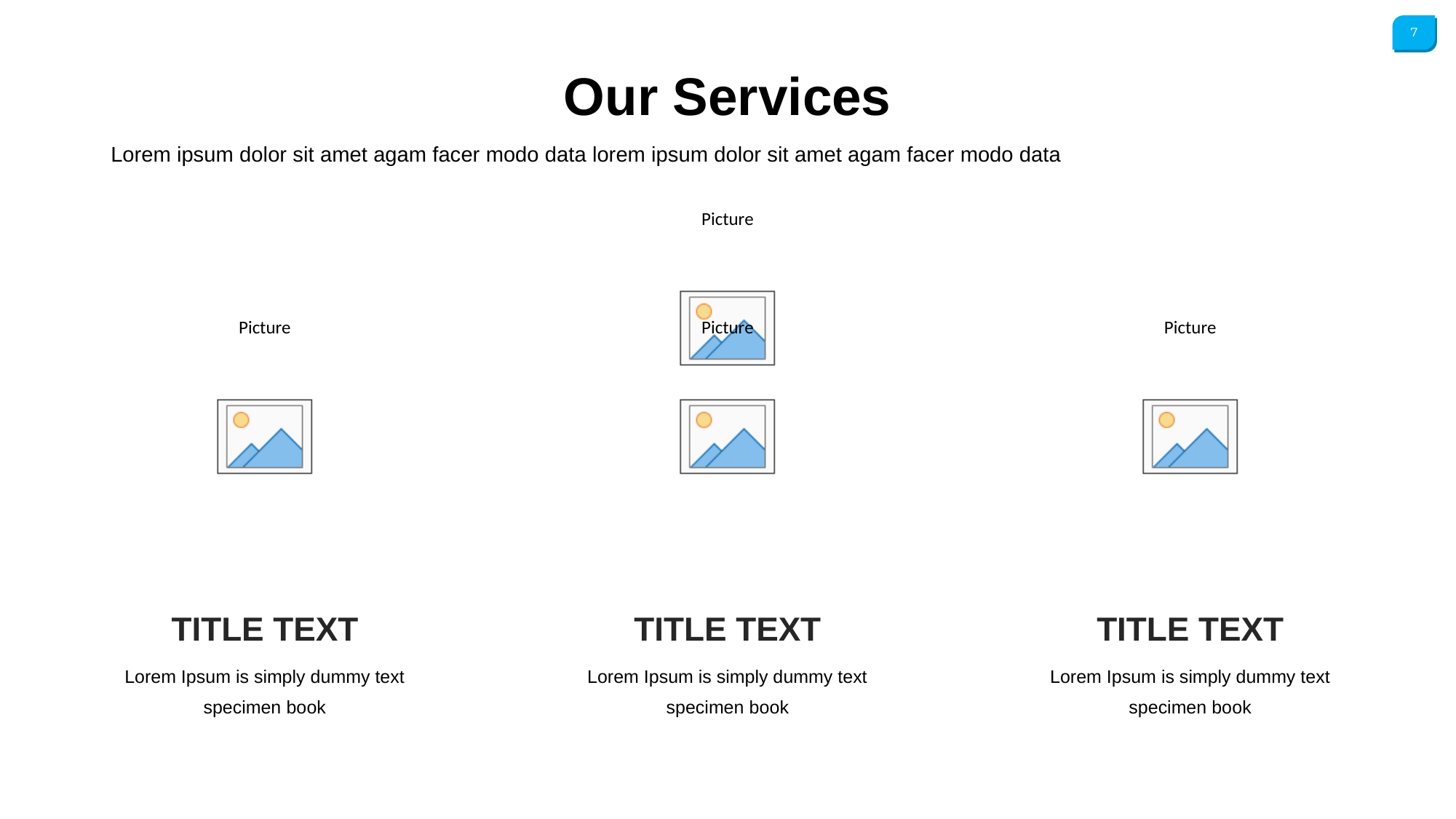

Our Services
Lorem ipsum dolor sit amet agam facer modo data lorem ipsum dolor sit amet agam facer modo data

TITLE TEXT
Lorem Ipsum is simply dummy text specimen book
TITLE TEXT
Lorem Ipsum is simply dummy text specimen book
TITLE TEXT
Lorem Ipsum is simply dummy text specimen book